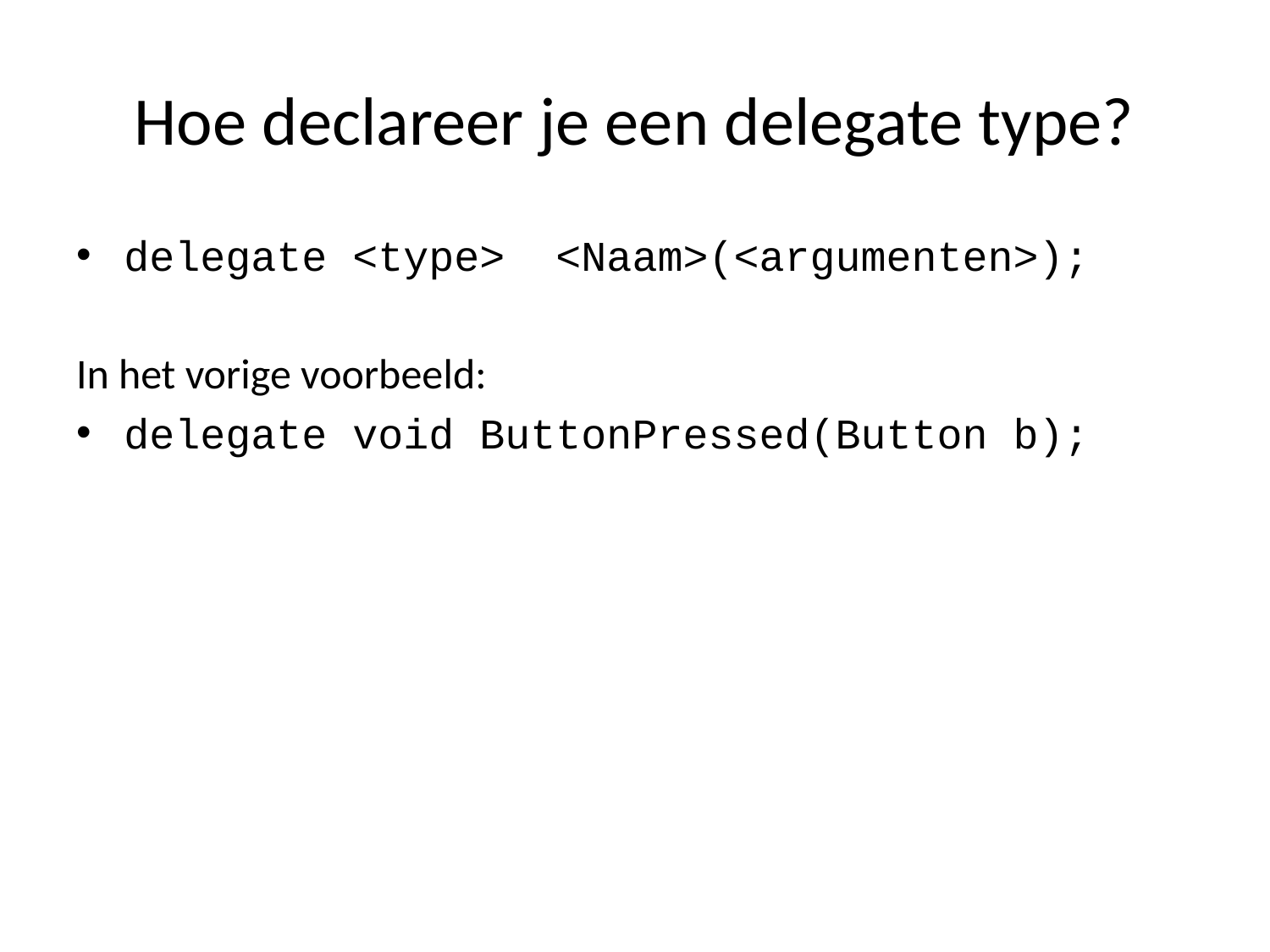

# Hoe declareer je een delegate type?
delegate <type>  <Naam>(<argumenten>);

In het vorige voorbeeld:
delegate void ButtonPressed(Button b);